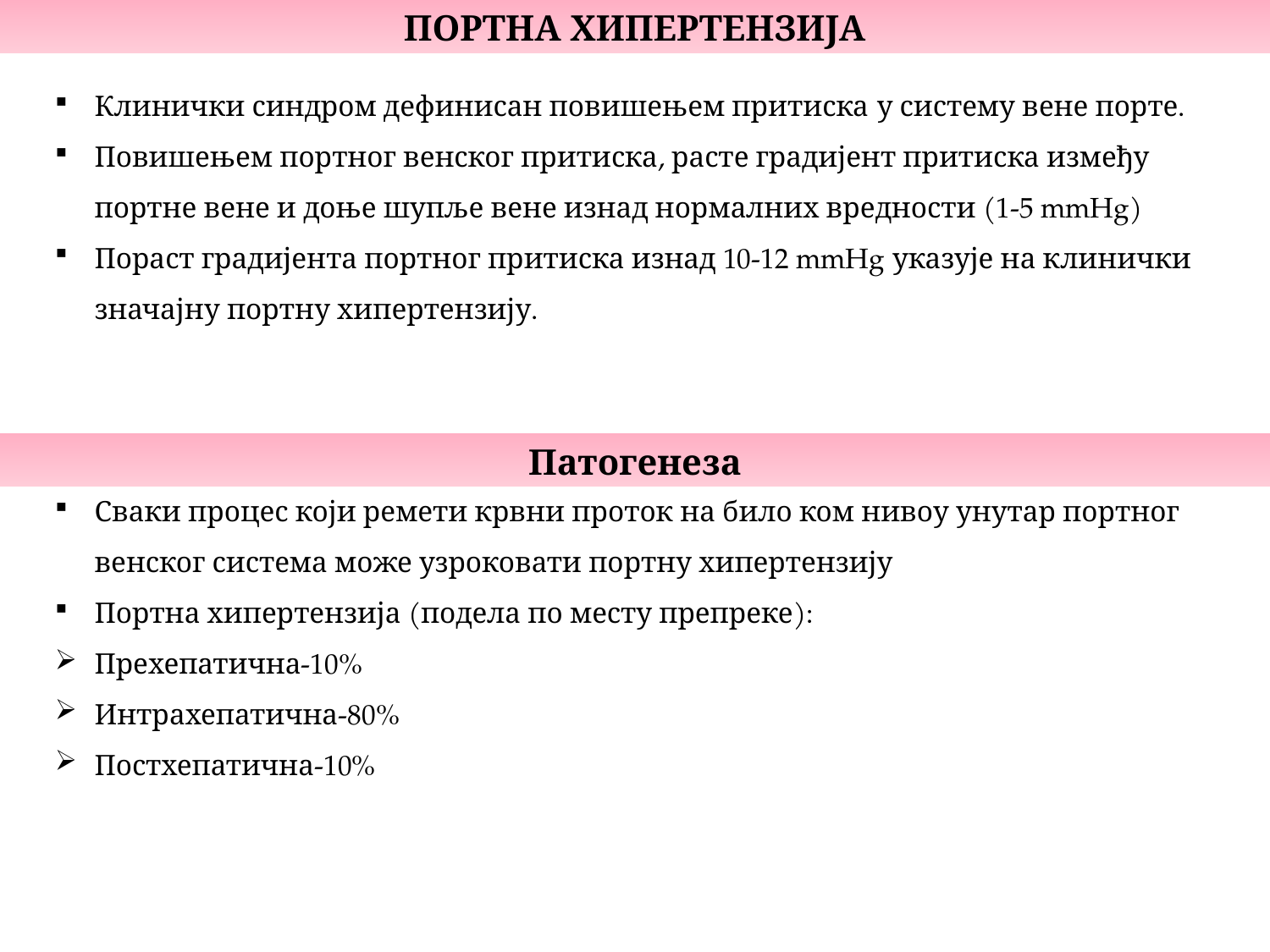

ПОРТНА ХИПЕРТЕНЗИЈА
Клинички синдром дефинисан повишењем притиска у систему вене порте.
Повишењем портног венског притиска, расте градијент притиска између портне вене и доње шупље вене изнад нормалних вредности (1-5 mmHg)
Пораст градијента портног притиска изнад 10-12 mmHg указује на клинички значајну портну хипертензију.

Сваки процес који ремети крвни проток на било ком нивоу унутар портног венског система може узроковати портну хипертензију
Портна хипертензија (подела по месту препреке):
Прехепатична-10%
Интрахепатична-80%
Постхепатична-10%
Патогенеза